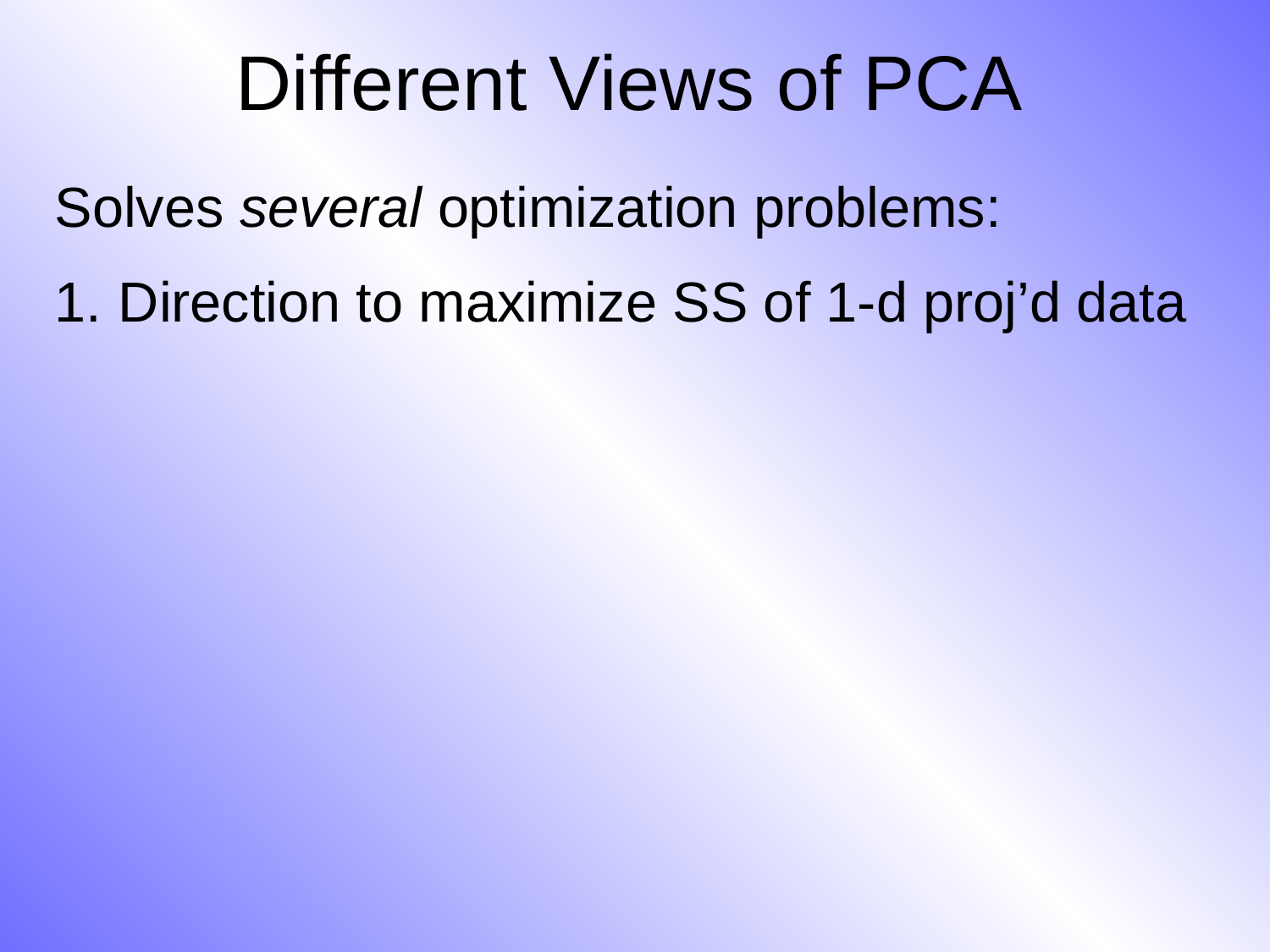

Different Views of PCA
Solves several optimization problems:
Direction to maximize SS of 1-d proj’d data